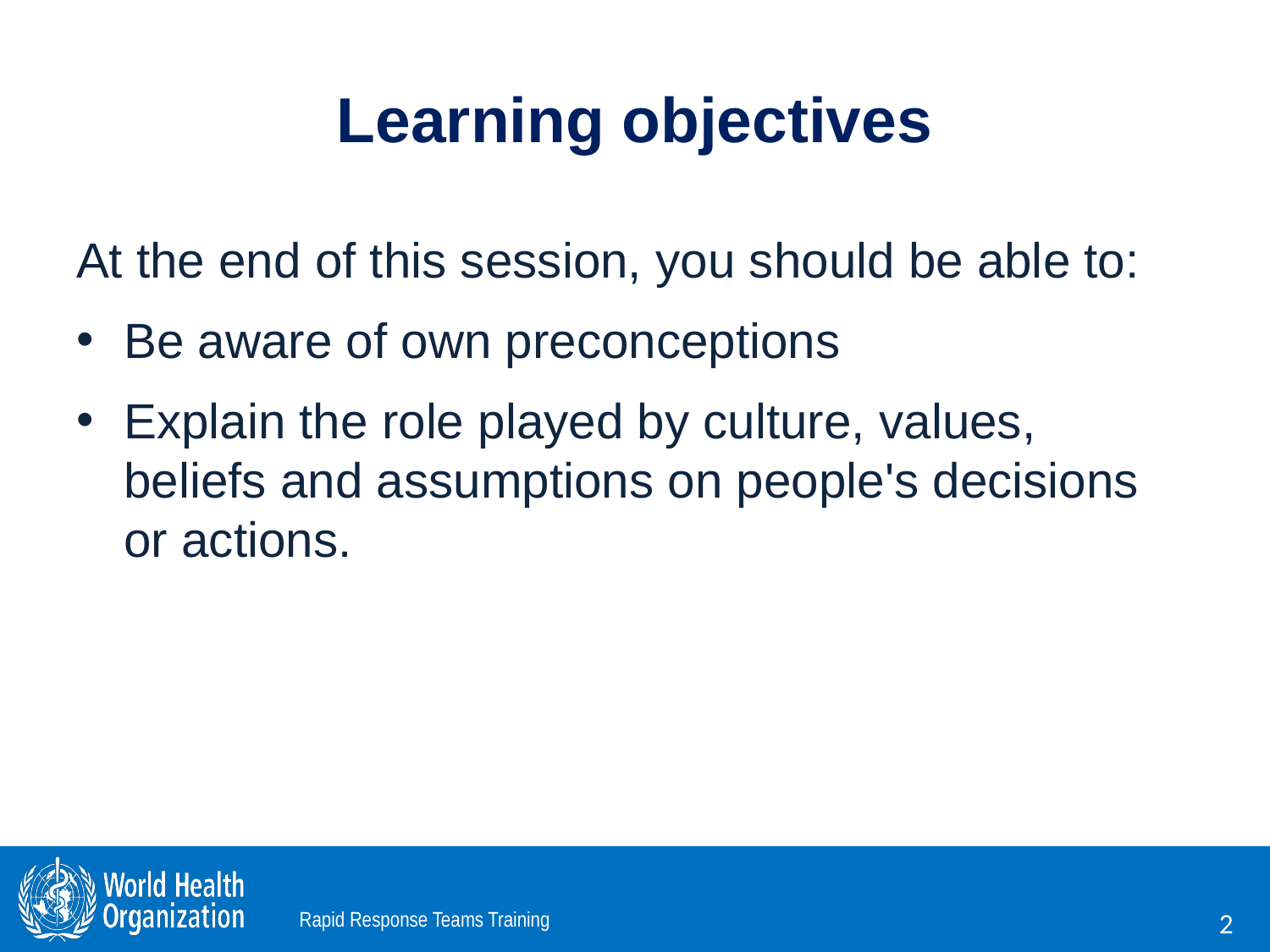

# Learning objectives
At the end of this session, you should be able to:
Be aware of own preconceptions
Explain the role played by culture, values, beliefs and assumptions on people's decisions or actions.